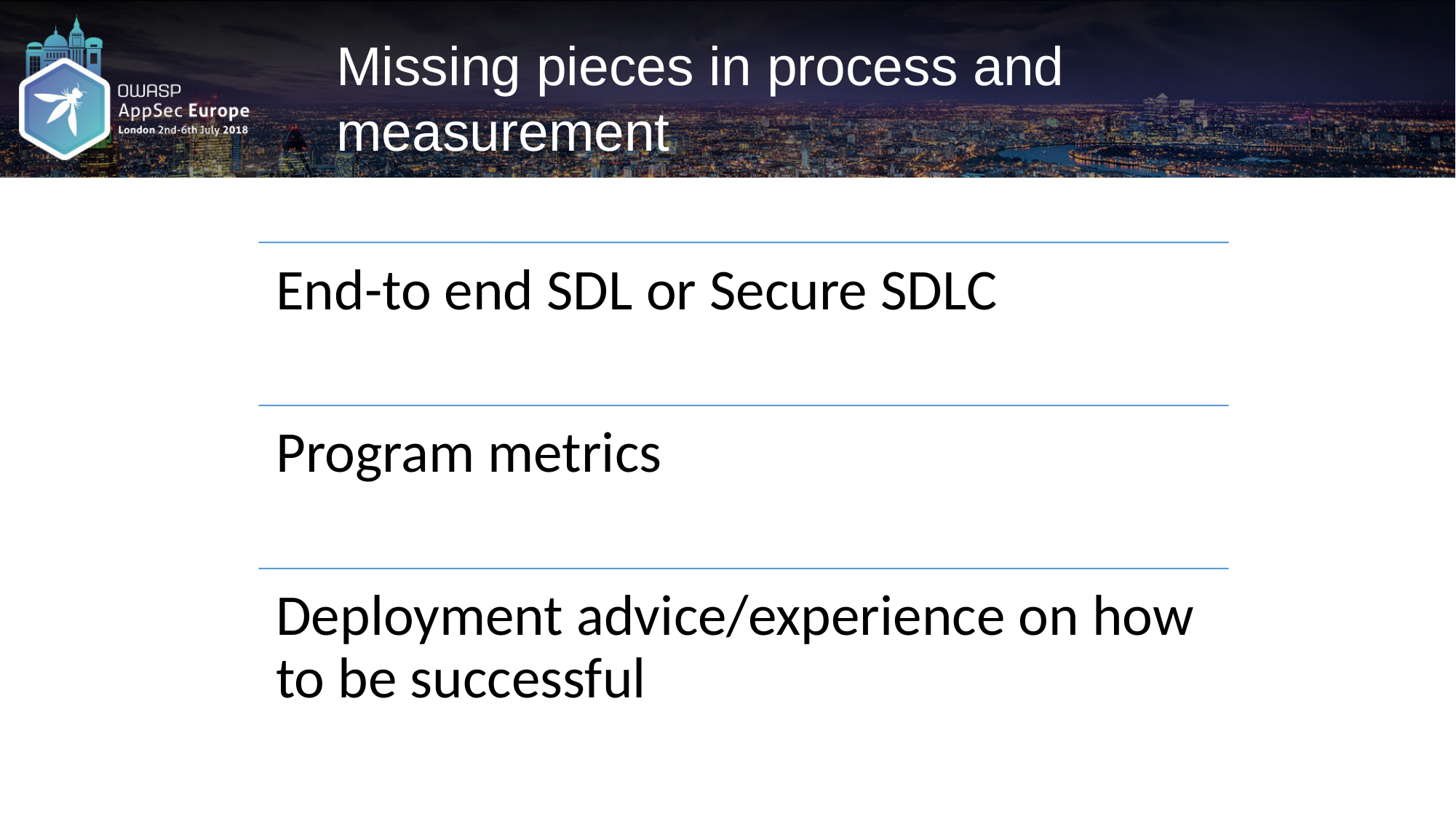

Missing pieces in process and measurement
End-to end SDL or Secure SDLC
Program metrics
Deployment advice/experience on how to be successful